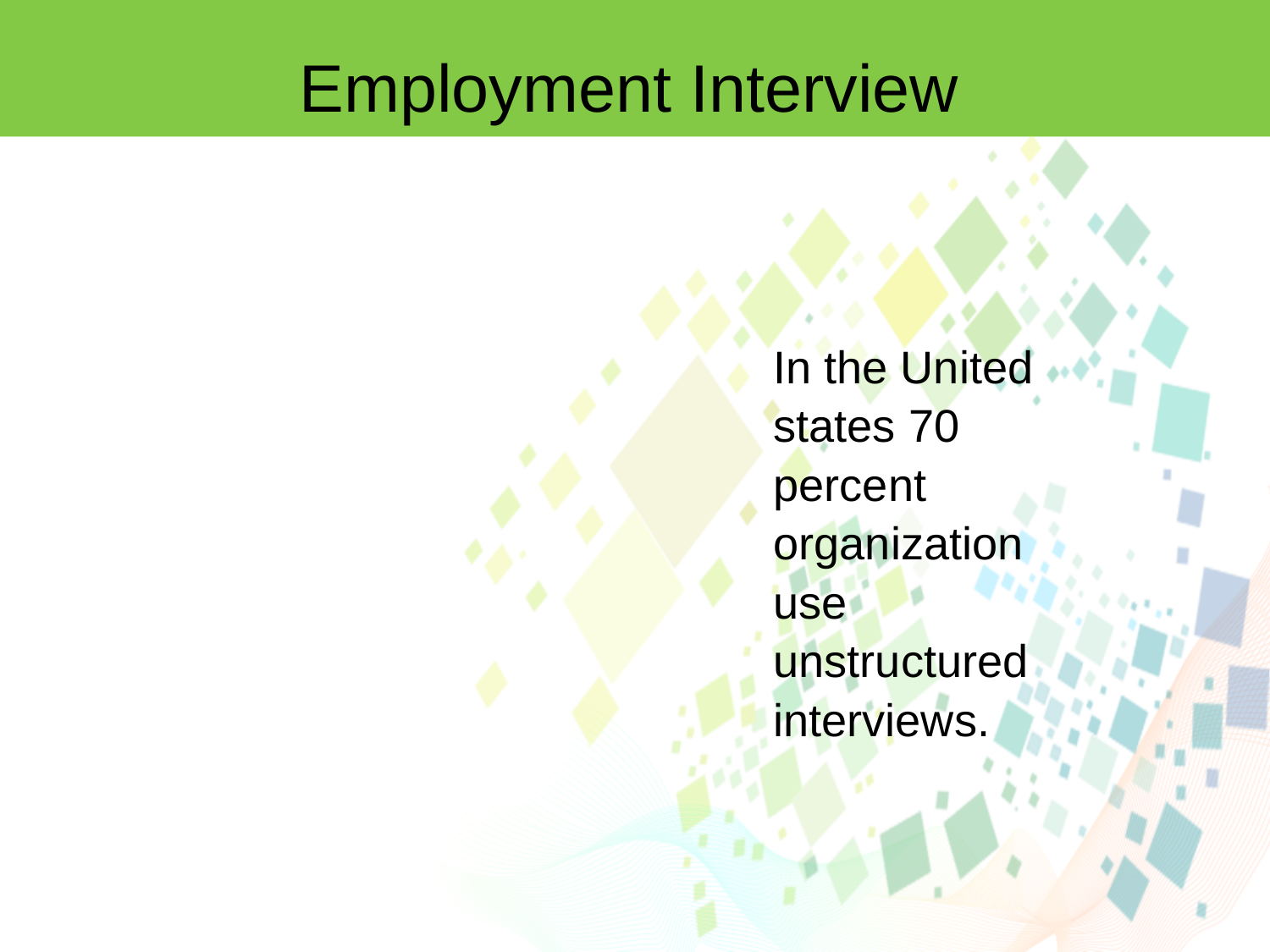

Employment Interview
In the United states 70 percent organization use unstructured interviews.